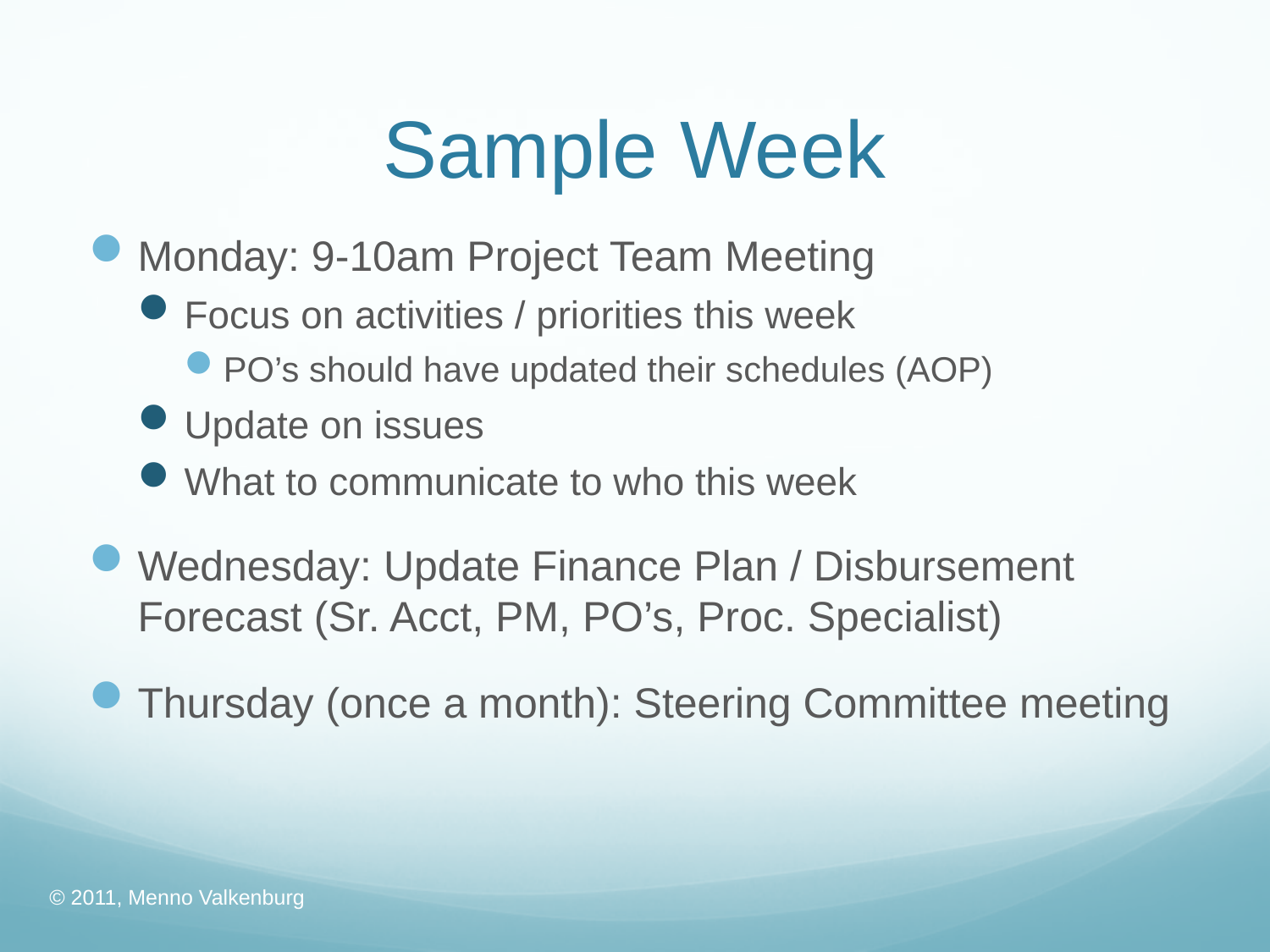

# Sample Week
Monday: 9-10am Project Team Meeting
Focus on activities / priorities this week
PO’s should have updated their schedules (AOP)
Update on issues
What to communicate to who this week
Wednesday: Update Finance Plan / Disbursement Forecast (Sr. Acct, PM, PO’s, Proc. Specialist)
Thursday (once a month): Steering Committee meeting
© 2011, Menno Valkenburg